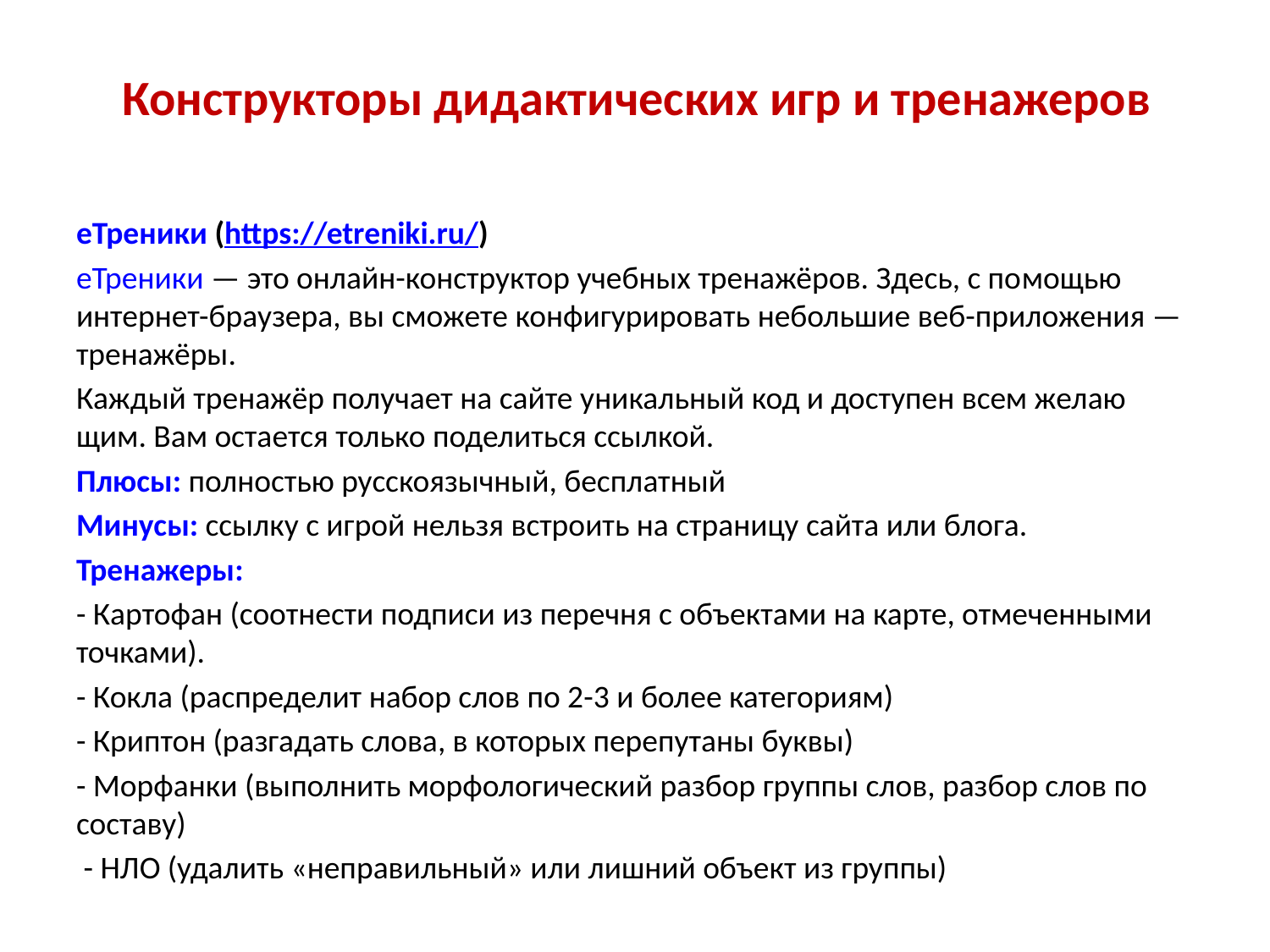

# Конструкторы дидактических игр и тренажеров
еТреники (https://etreniki.ru/)
еТреники — это онлайн-конструктор учебных тренажёров. Здесь, с по­мо­щью интернет-бра­у­зе­ра, вы смо­же­те кон­фи­гу­ри­ро­вать небольшие веб-приложения — тренажёры.
Каж­дый тре­на­жёр по­лу­ча­ет на сайте уни­каль­ный код и до­сту­пен всем же­ла­ю­щим. Вам оста­ет­ся толь­ко по­де­лить­ся ссыл­кой.
Плюсы: полностью русскоязычный, бесплатный
Минусы: ссылку с игрой нельзя встроить на страницу сайта или блога.
Тренажеры:
- Картофан (соотнести подписи из перечня с объектами на карте, отмеченными точками).
- Кокла (распределит набор слов по 2-3 и более категориям)
- Криптон (разгадать слова, в которых перепутаны буквы)
- Морфанки (выполнить морфологический разбор группы слов, разбор слов по составу)
 - НЛО (удалить «неправильный» или лишний объект из группы)